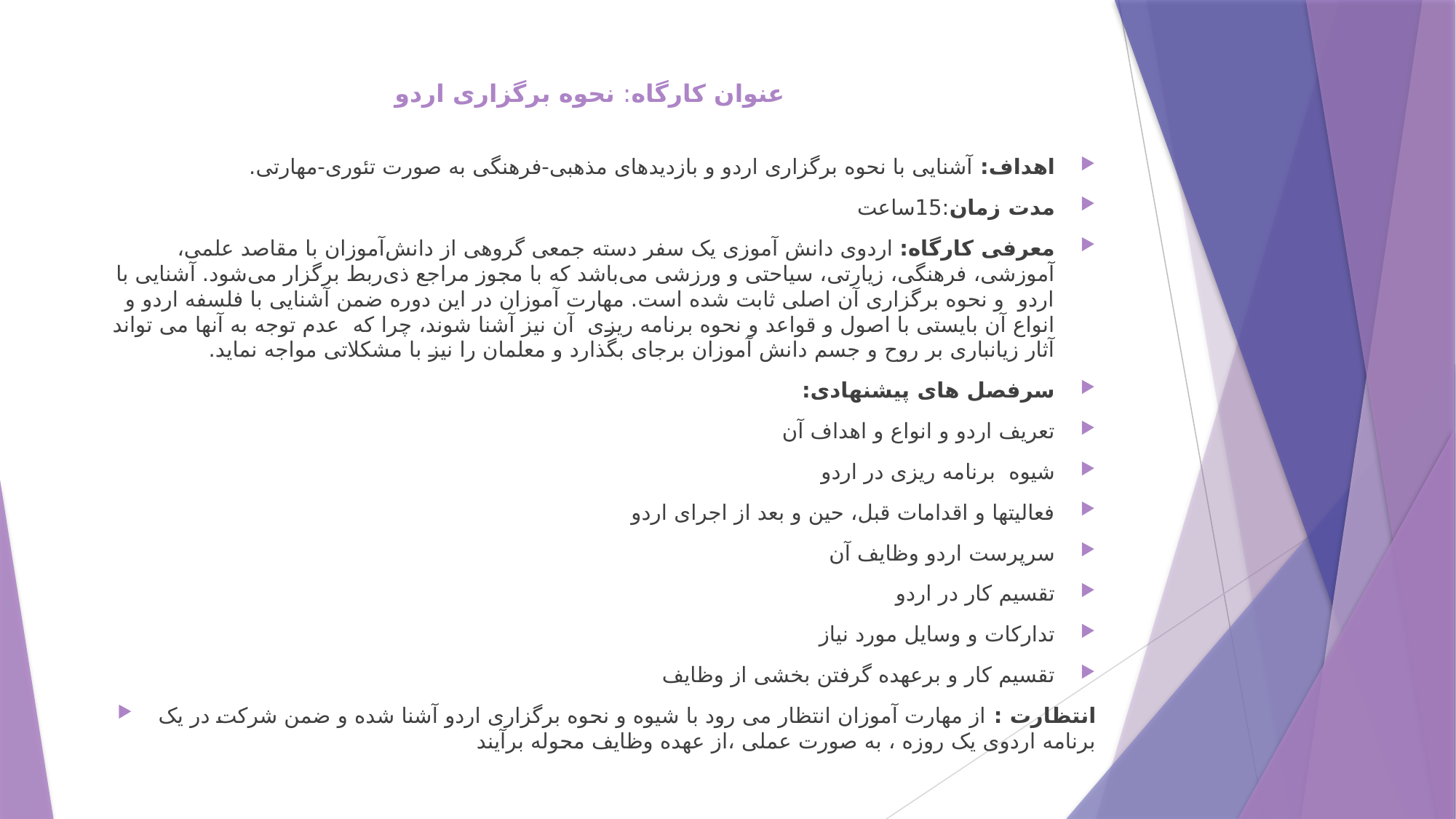

# عنوان کارگاه: نحوه برگزاری اردو
اهداف: آشنایی با نحوه برگزاری اردو و بازدیدهای مذهبی-فرهنگی به صورت تئوری-مهارتی.
مدت زمان:15ساعت
معرفی کارگاه: اردوی دانش آموزی یک سفر دسته‌ جمعی گروهی از دانش‌آموزان با مقاصد علمی، آموزشی، فرهنگی، زیارتی، سیاحتی و ورزشی می‌باشد که با مجوز مراجع ذی‌ربط برگزار می‌شود. آشنایی با اردو  و نحوه برگزاری آن اصلی ثابت شده است. مهارت آموزان در این دوره ضمن آشنایی با فلسفه اردو و انواع آن بایستی با اصول و قواعد و نحوه برنامه ریزی  آن نیز آشنا شوند، چرا که  عدم توجه به آنها می تواند آثار زیانباری بر روح و جسم دانش آموزان برجای بگذارد و معلمان را نیز با مشکلاتی مواجه نماید.
سرفصل های پیشنهادی:
تعریف اردو و انواع و اهداف آن
شیوه  برنامه ریزی در اردو
فعالیتها و اقدامات قبل، حین و بعد از اجرای اردو
سرپرست اردو وظایف آن
تقسیم کار در اردو
تدارکات و وسایل مورد نیاز
تقسیم کار و برعهده گرفتن بخشی از وظایف
انتظارت : از مهارت آموزان انتظار می رود با شیوه و نحوه برگزاری اردو آشنا شده و ضمن شرکت در یک برنامه اردوی یک روزه ، به صورت عملی ،از عهده وظایف محوله برآیند